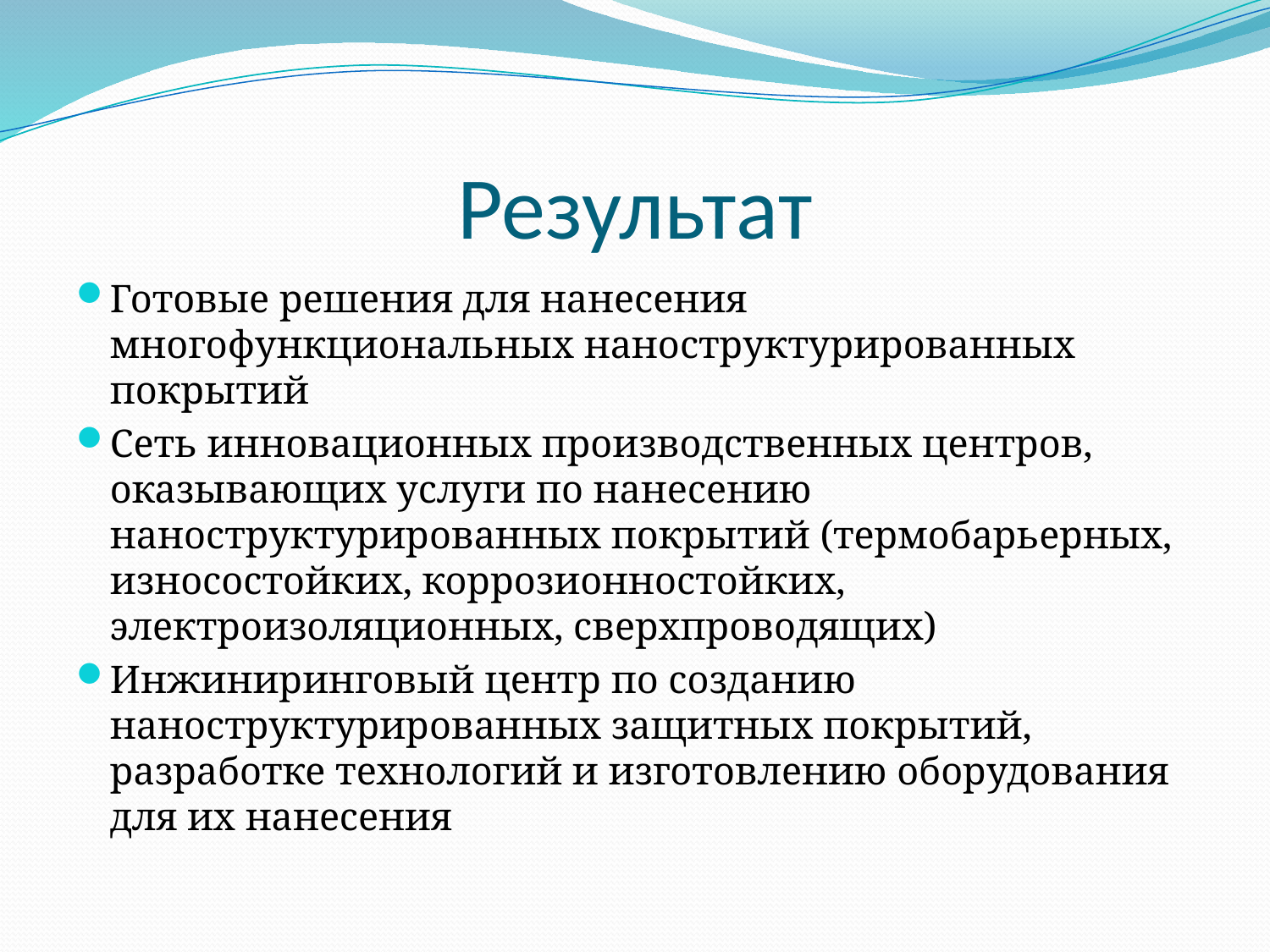

# Результат
Готовые решения для нанесения многофункциональных наноструктурированных покрытий
Сеть инновационных производственных центров, оказывающих услуги по нанесению наноструктурированных покрытий (термобарьерных, износостойких, коррозионностойких, электроизоляционных, сверхпроводящих)
Инжиниринговый центр по созданию наноструктурированных защитных покрытий, разработке технологий и изготовлению оборудования для их нанесения